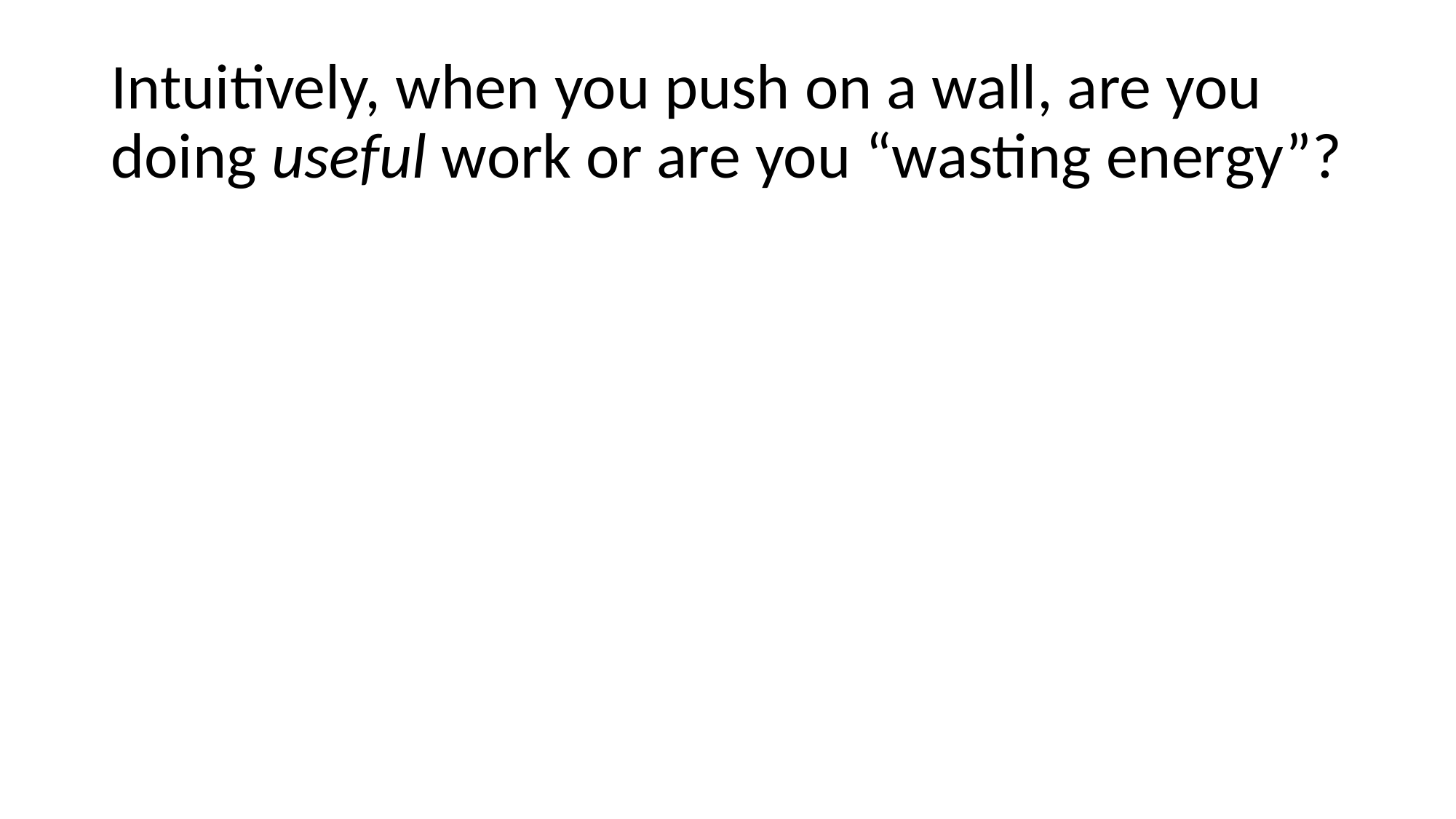

# Intuitively, when you push on a wall, are you doing useful work or are you “wasting energy”?